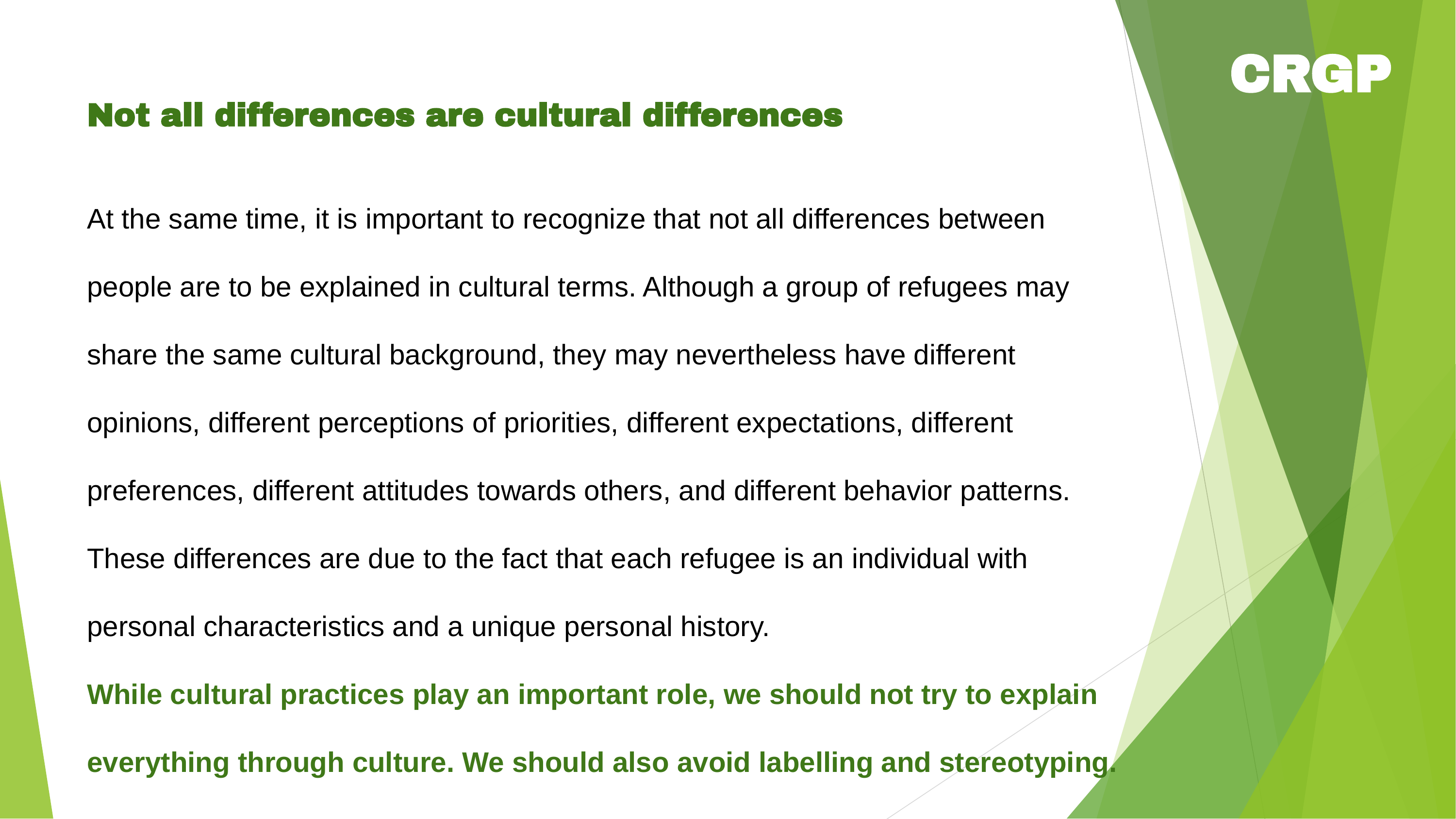

CRGP
Not all differences are cultural differences
At the same time, it is important to recognize that not all differences between people are to be explained in cultural terms. Although a group of refugees may share the same cultural background, they may nevertheless have different opinions, different perceptions of priorities, different expectations, different preferences, different attitudes towards others, and different behavior patterns. These differences are due to the fact that each refugee is an individual with personal characteristics and a unique personal history.
While cultural practices play an important role, we should not try to explain everything through culture. We should also avoid labelling and stereotyping.